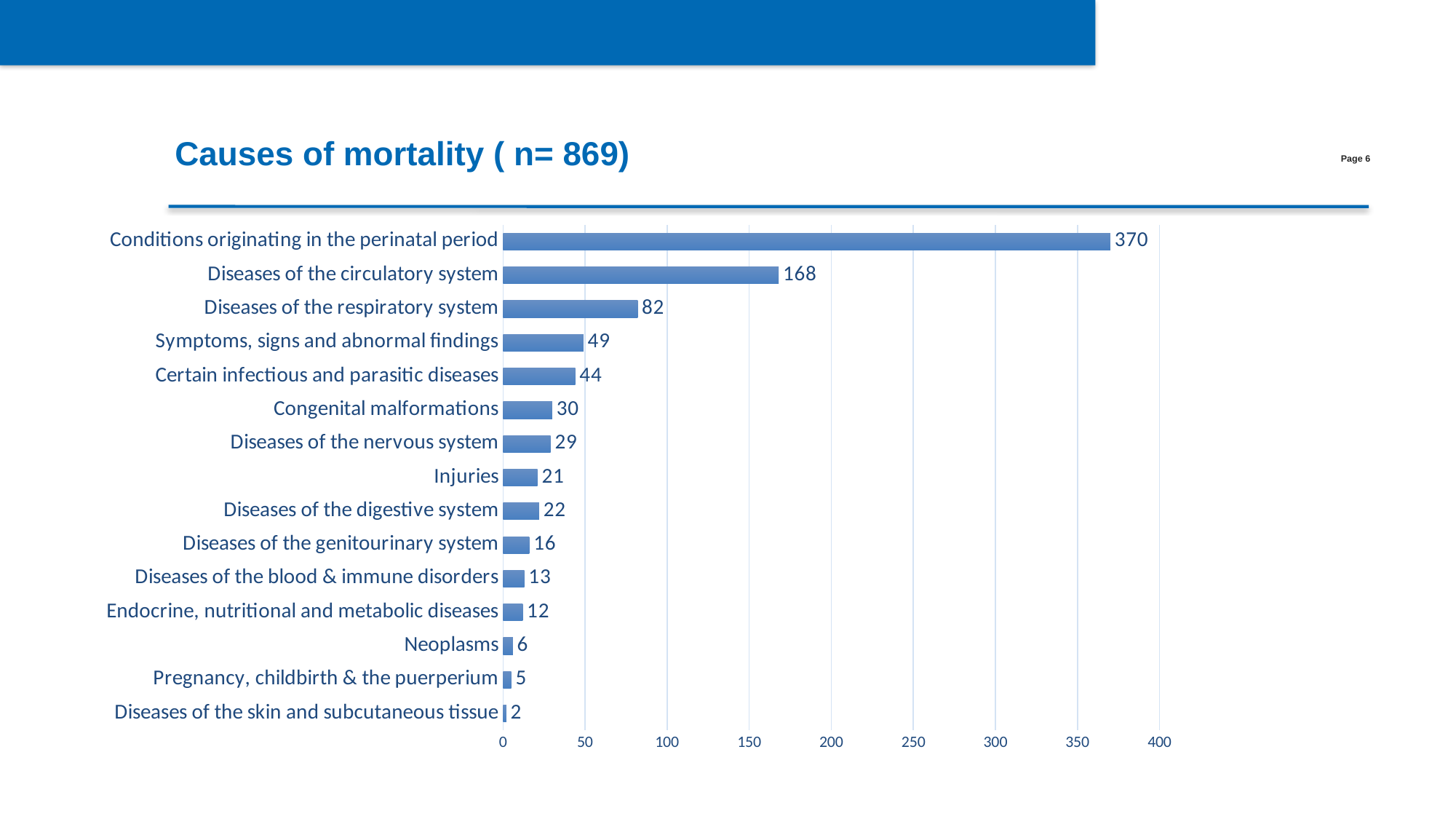

Causes of mortality ( n= 869)

### Chart

| Category | number of deaths |
|---|---|
| Diseases of the skin and subcutaneous tissue | 2.0 |
| Pregnancy, childbirth & the puerperium | 5.0 |
| Neoplasms | 6.0 |
| Endocrine, nutritional and metabolic diseases | 12.0 |
| Diseases of the blood & immune disorders | 13.0 |
| Diseases of the genitourinary system | 16.0 |
| Diseases of the digestive system | 22.0 |
| Injuries | 21.0 |
| Diseases of the nervous system | 29.0 |
| Congenital malformations | 30.0 |
| Certain infectious and parasitic diseases | 44.0 |
| Symptoms, signs and abnormal findings | 49.0 |
| Diseases of the respiratory system | 82.0 |
| Diseases of the circulatory system | 168.0 |
| Conditions originating in the perinatal period | 370.0 |